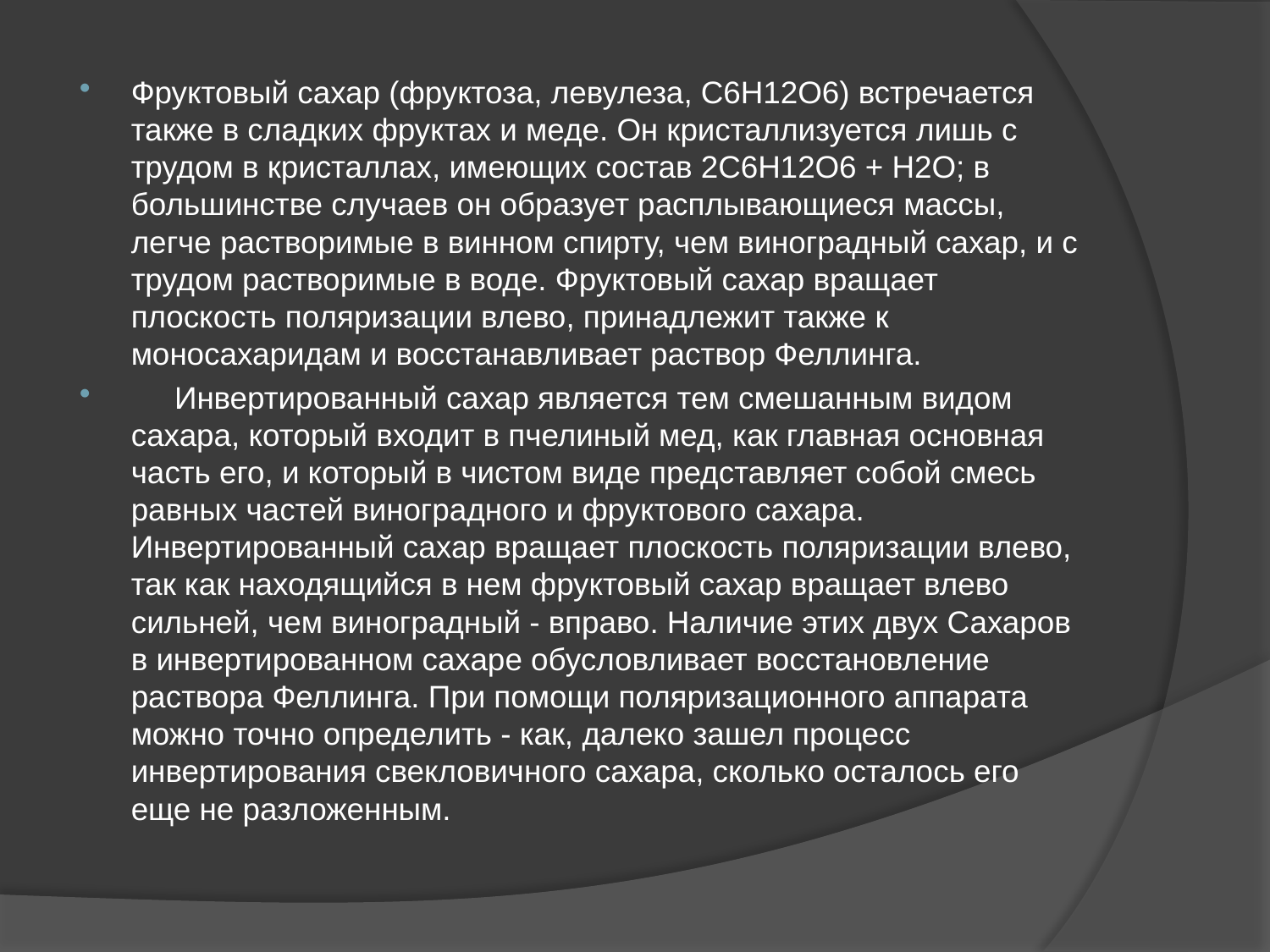

Фруктовый сахар (фруктоза, левулеза, C6H12O6) встречается также в сладких фруктах и меде. Он кристаллизуется лишь с трудом в кристаллах, имеющих состав 2С6Н12О6 + Н2О; в большинстве случаев он образует расплывающиеся массы, легче растворимые в винном спирту, чем виноградный сахар, и с трудом растворимые в воде. Фруктовый сахар вращает плоскость поляризации влево, принадлежит также к моносахаридам и восстанавливает раствор Феллинга.
     Инвертированный сахар является тем смешанным видом сахара, который входит в пчелиный мед, как главная основная часть его, и который в чистом виде представляет собой смесь равных частей виноградного и фруктового сахара. Инвертированный сахар вращает плоскость поляризации влево, так как находящийся в нем фруктовый сахар вращает влево сильней, чем виноградный - вправо. Наличие этих двух Сахаров в инвертированном сахаре обусловливает восстановление раствора Феллинга. При помощи поляризационного аппарата можно точно определить - как, далеко зашел процесс инвертирования свекловичного сахара, сколько осталось его еще не разложенным.